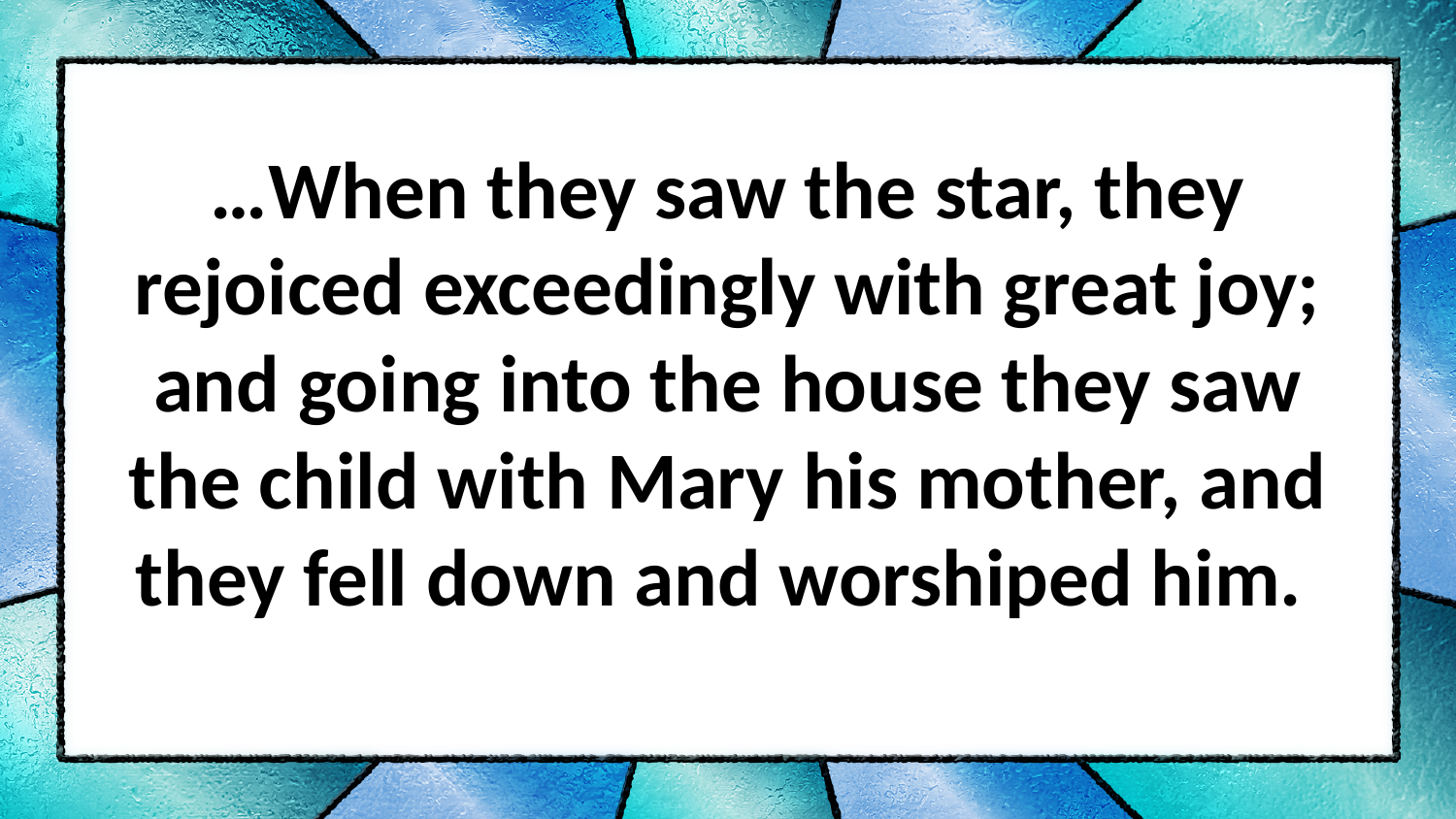

…When they saw the star, they rejoiced exceedingly with great joy; and going into the house they saw the child with Mary his mother, and they fell down and worshiped him.